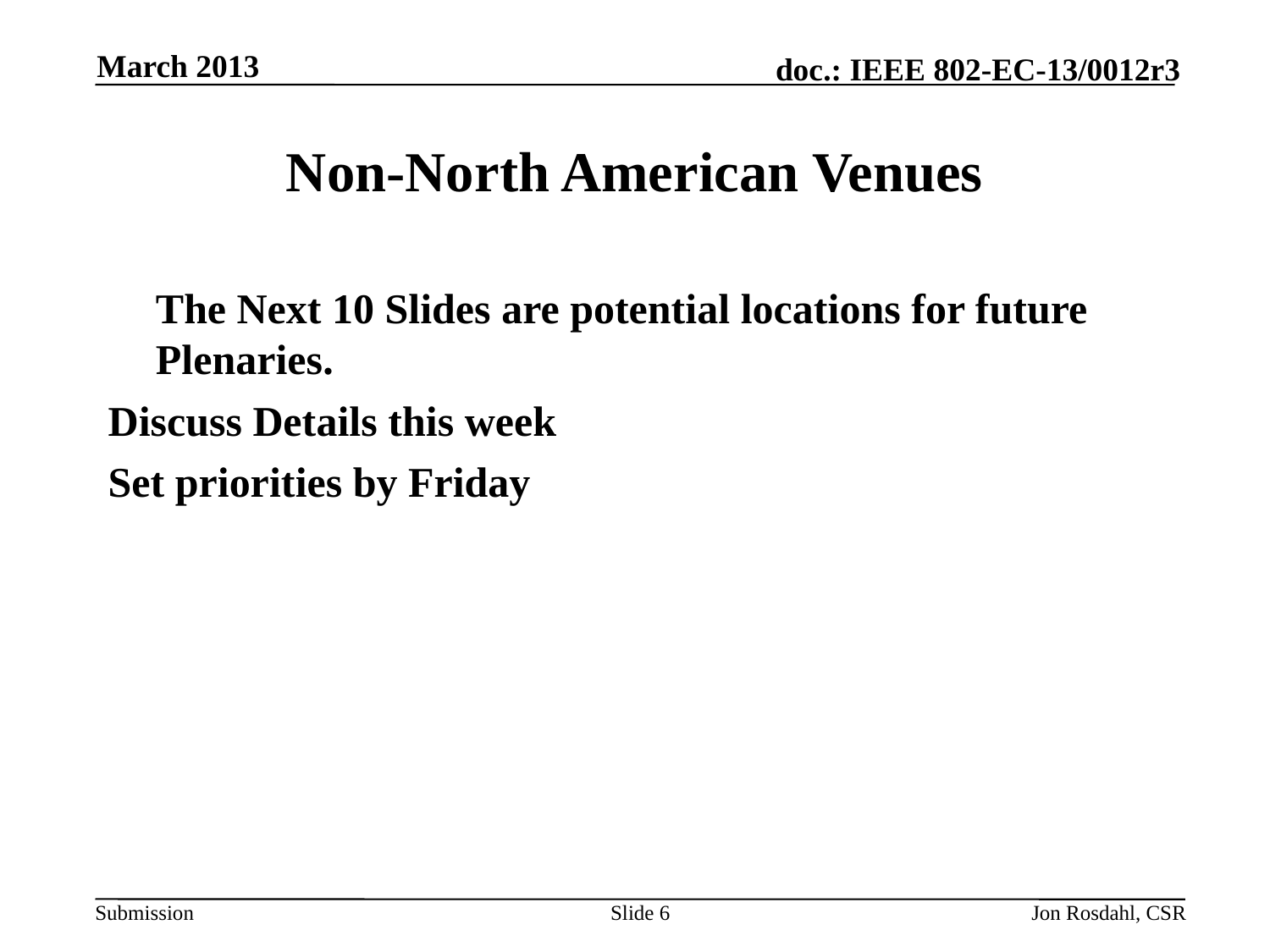

March 2013
# Non-North American Venues
	The Next 10 Slides are potential locations for future Plenaries.
Discuss Details this week
Set priorities by Friday
Slide 6
Jon Rosdahl, CSR